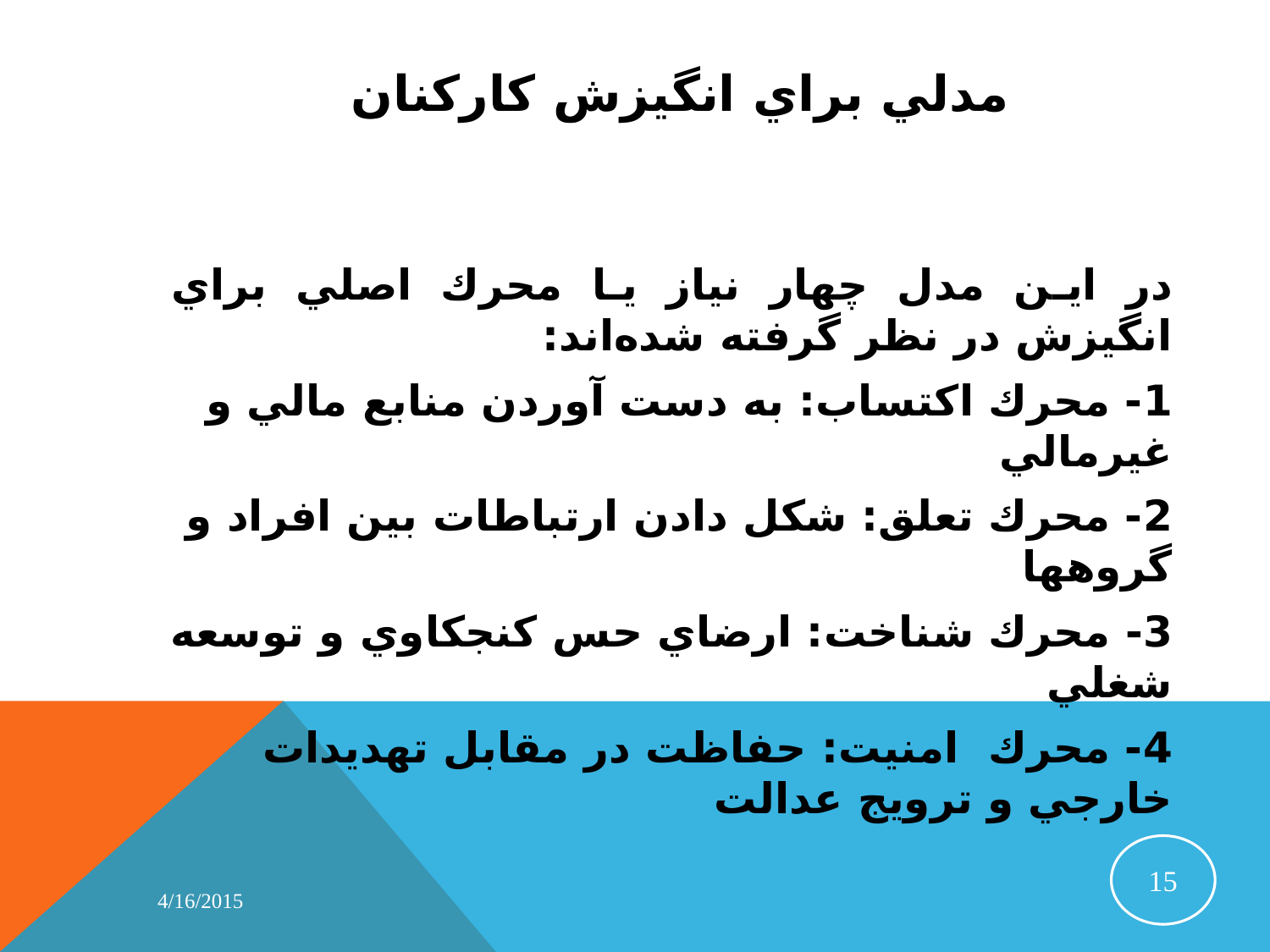

# مدلي براي انگيزش كاركنان
در اين مدل چهار نياز يا محرك اصلي براي انگيزش در نظر گرفته شده‌اند:
1- محرك اكتساب: به دست آوردن منابع مالي و غيرمالي
2- محرك تعلق: شكل دادن ارتباطات بين افراد و گروهها
3- محرك شناخت: ارضاي حس كنجكاوي و توسعه شغلي
4- محرك  امنیت: حفاظت در مقابل تهديدات خارجي و ترويج عدالت

15
4/16/2015